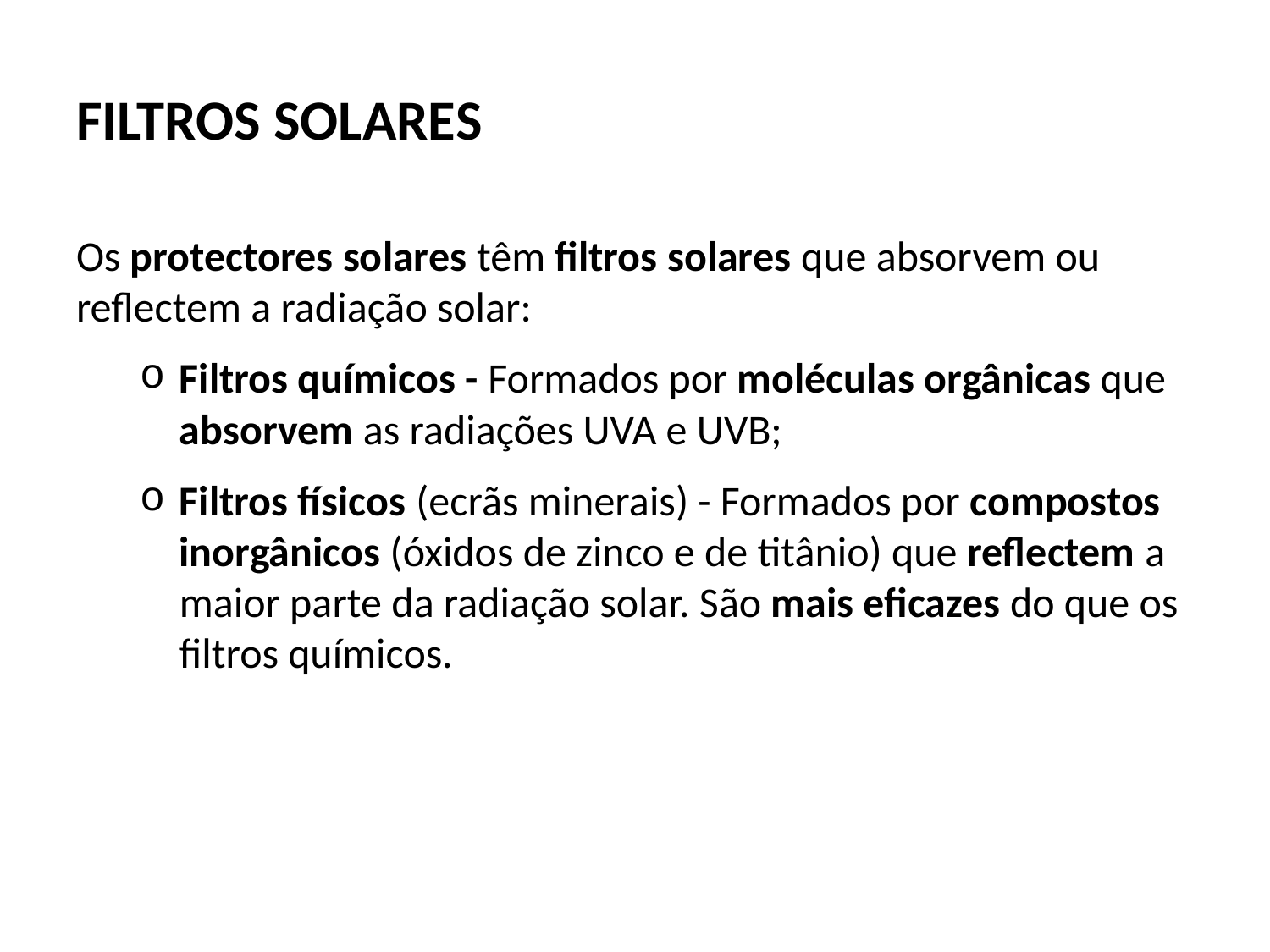

# FILTROS SOLARES
Os protectores solares têm filtros solares que absorvem ou reflectem a radiação solar:
Filtros químicos - Formados por moléculas orgânicas que absorvem as radiações UVA e UVB;
Filtros físicos (ecrãs minerais) - Formados por compostos inorgânicos (óxidos de zinco e de titânio) que reflectem a maior parte da radiação solar. São mais eficazes do que os filtros químicos.